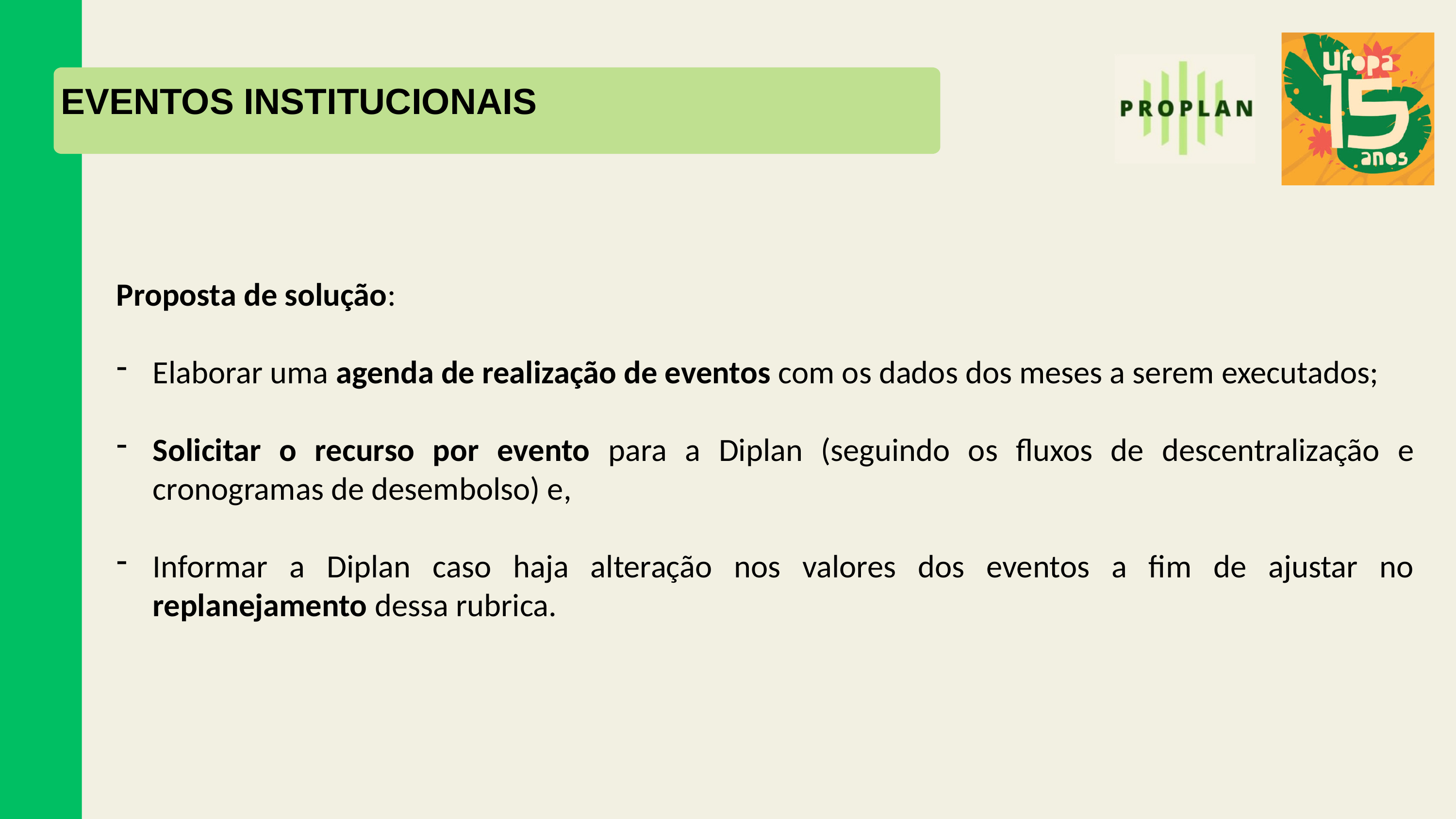

EVENTOS INSTITUCIONAIS

Proposta de solução:

Elaborar uma agenda de realização de eventos com os dados dos meses a serem executados;

Solicitar o recurso por evento para a Diplan (seguindo os fluxos de descentralização e cronogramas de desembolso) e,

Informar a Diplan caso haja alteração nos valores dos eventos a fim de ajustar no replanejamento dessa rubrica.